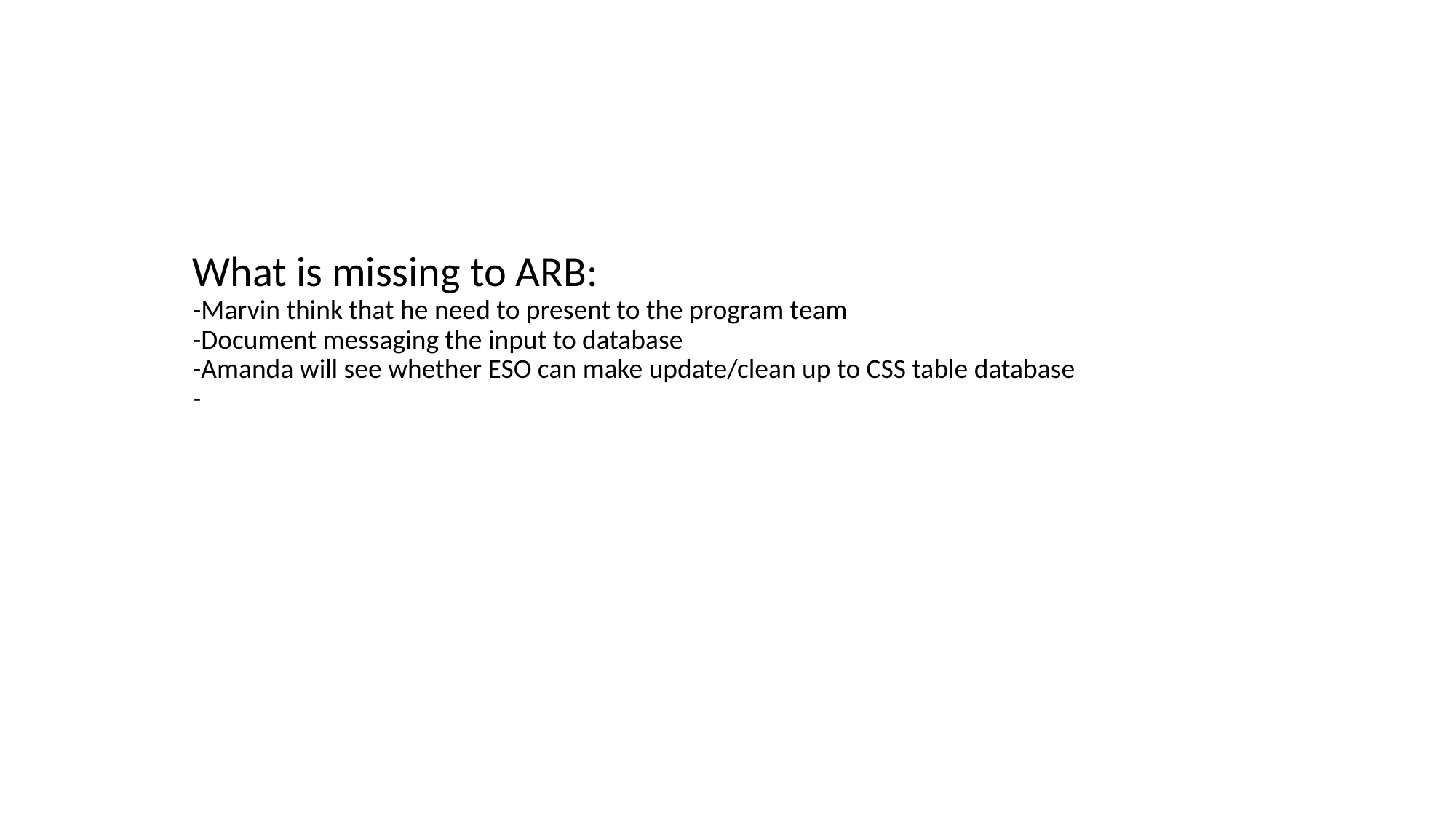

# What is missing to ARB: -Marvin think that he need to present to the program team -Document messaging the input to database -Amanda will see whether ESO can make update/clean up to CSS table database -